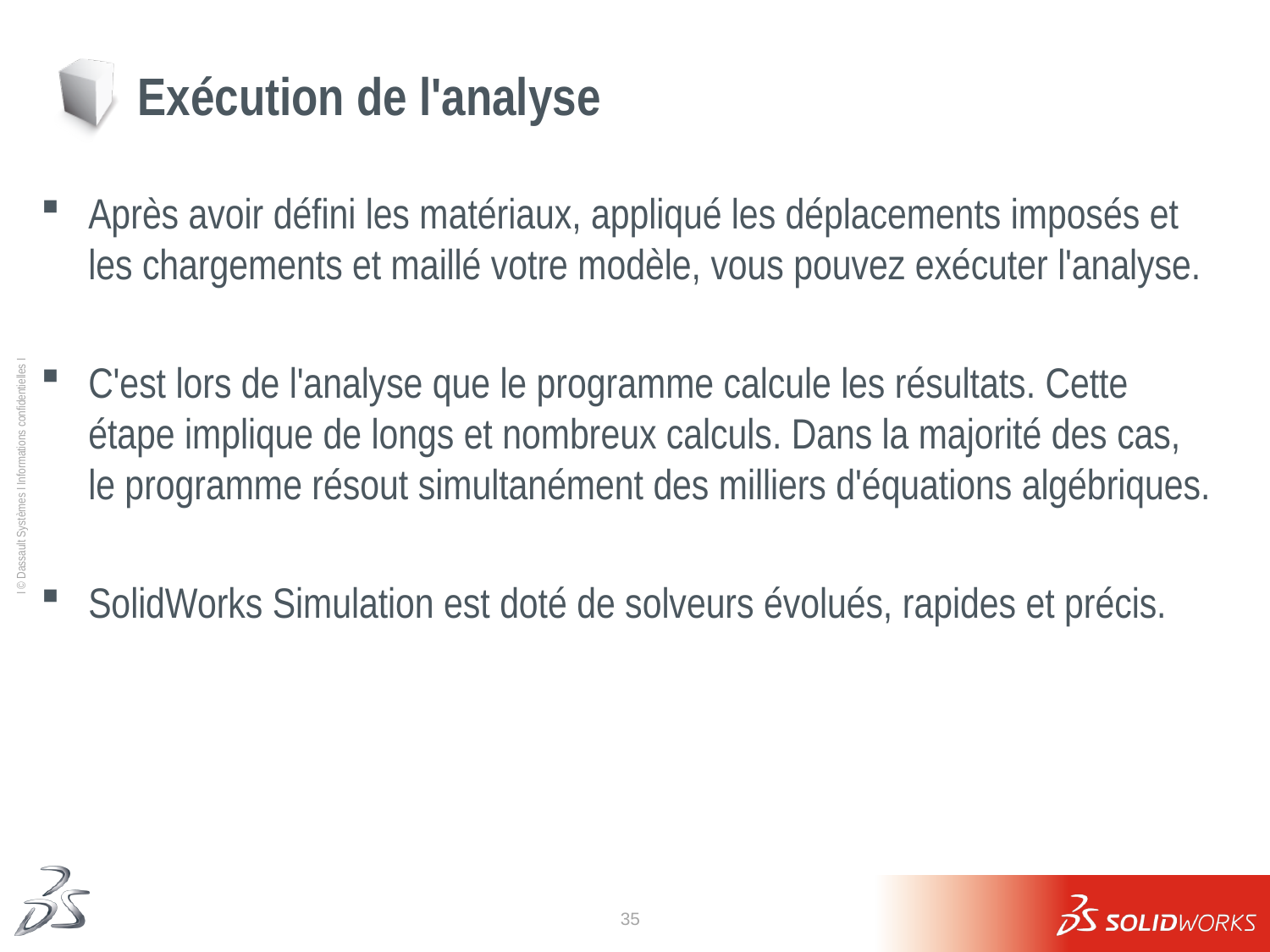

# Exécution de l'analyse
Après avoir défini les matériaux, appliqué les déplacements imposés et les chargements et maillé votre modèle, vous pouvez exécuter l'analyse.

C'est lors de l'analyse que le programme calcule les résultats. Cette étape implique de longs et nombreux calculs. Dans la majorité des cas, le programme résout simultanément des milliers d'équations algébriques.

SolidWorks Simulation est doté de solveurs évolués, rapides et précis.